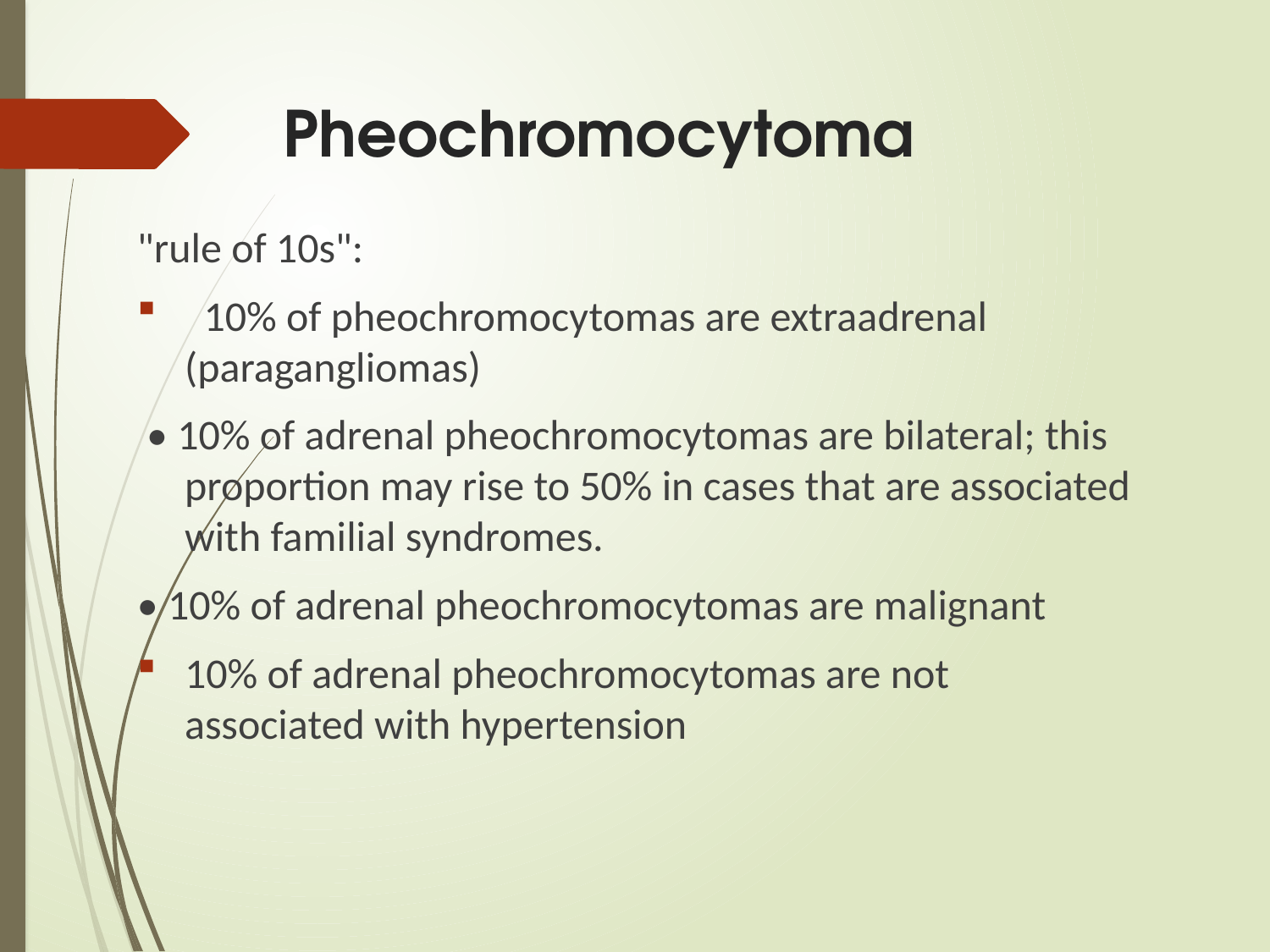

# Pheochromocytoma
"rule of 10s":
  10% of pheochromocytomas are extraadrenal (paragangliomas)
 • 10% of adrenal pheochromocytomas are bilateral; this proportion may rise to 50% in cases that are associated with familial syndromes.
• 10% of adrenal pheochromocytomas are malignant
10% of adrenal pheochromocytomas are not associated with hypertension